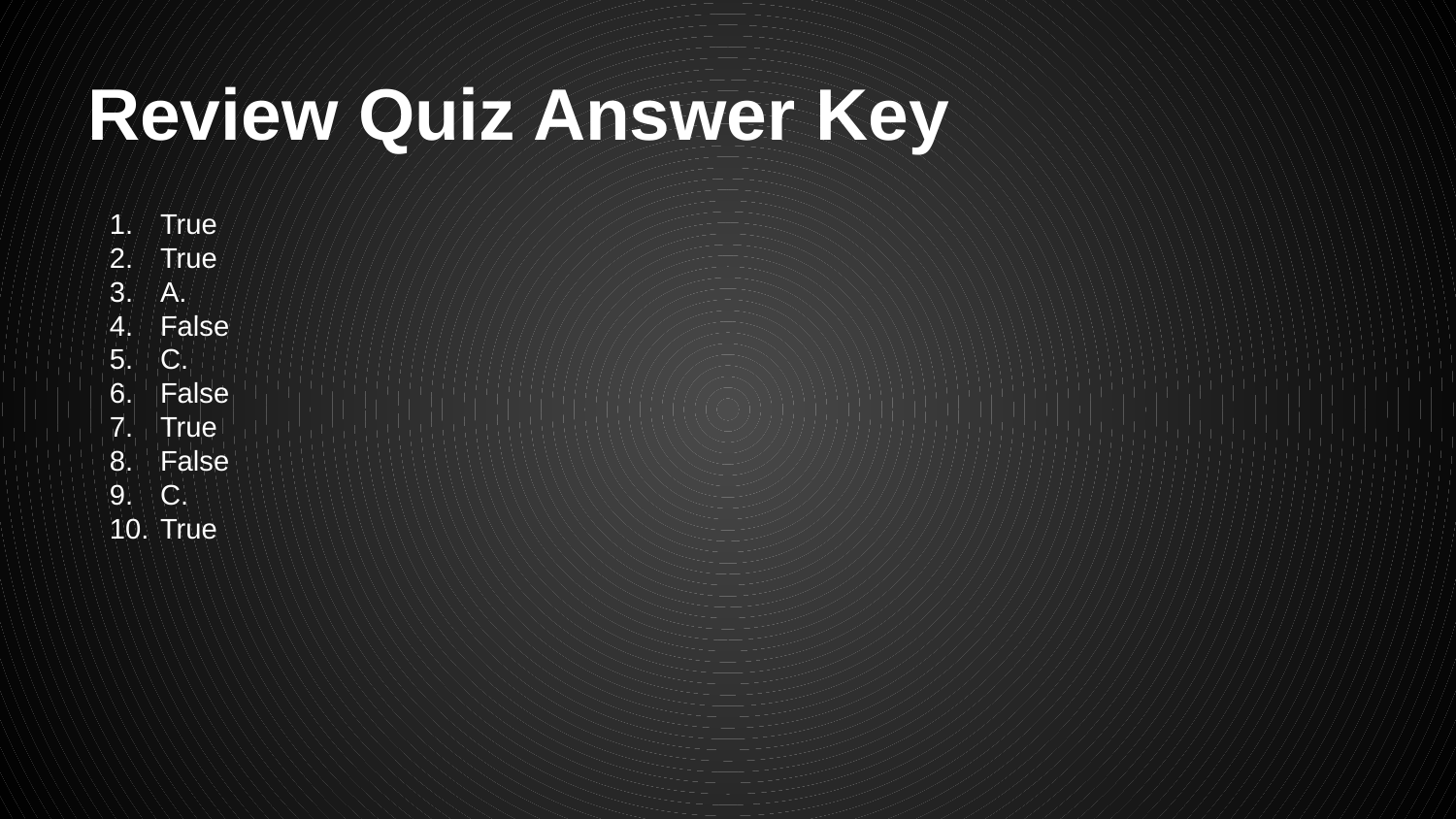

# Review Quiz Answer Key
True
True
A.
False
C.
False
True
False
C.
True